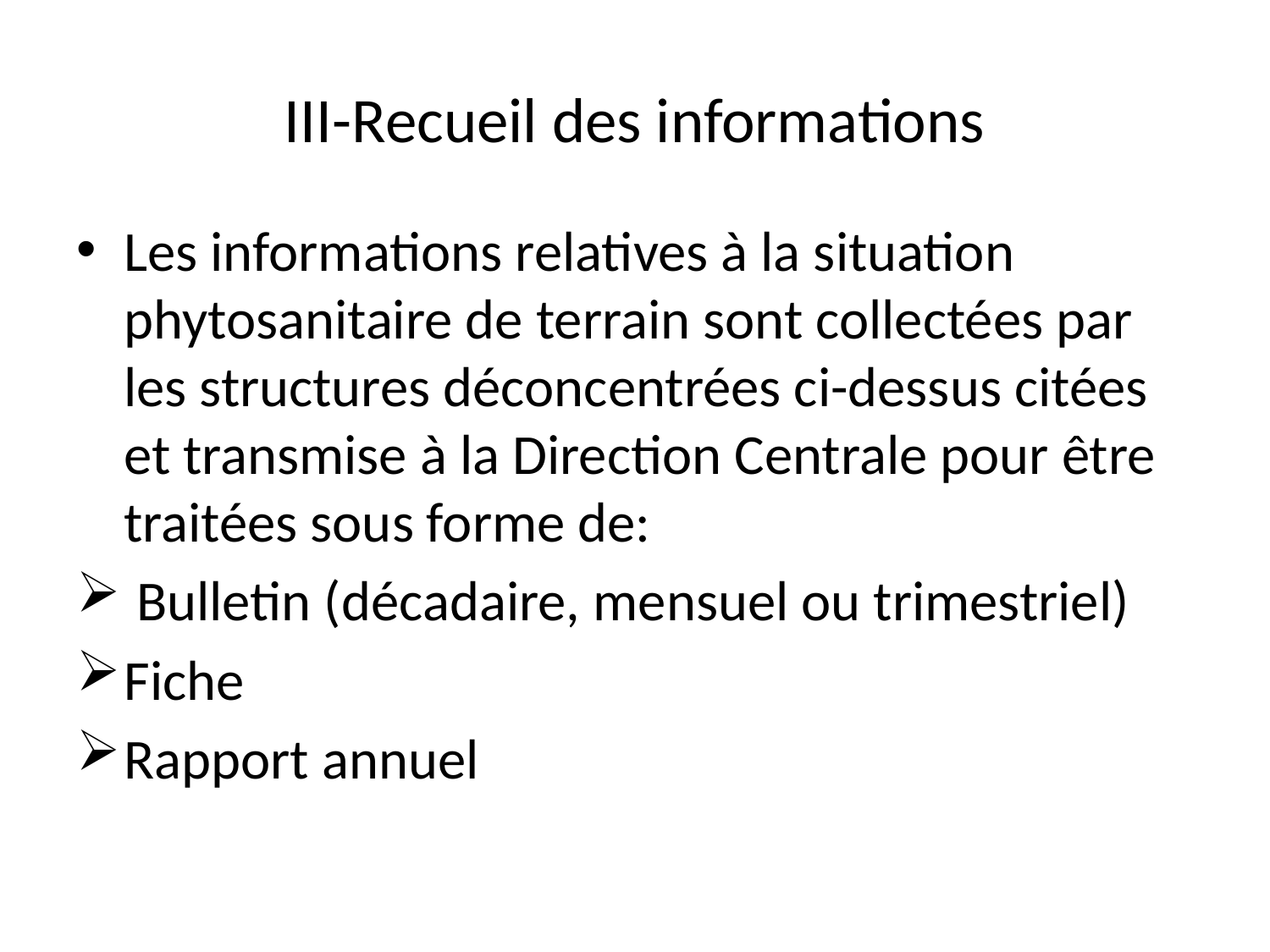

# III-Recueil des informations
Les informations relatives à la situation phytosanitaire de terrain sont collectées par les structures déconcentrées ci-dessus citées et transmise à la Direction Centrale pour être traitées sous forme de:
 Bulletin (décadaire, mensuel ou trimestriel)
Fiche
Rapport annuel